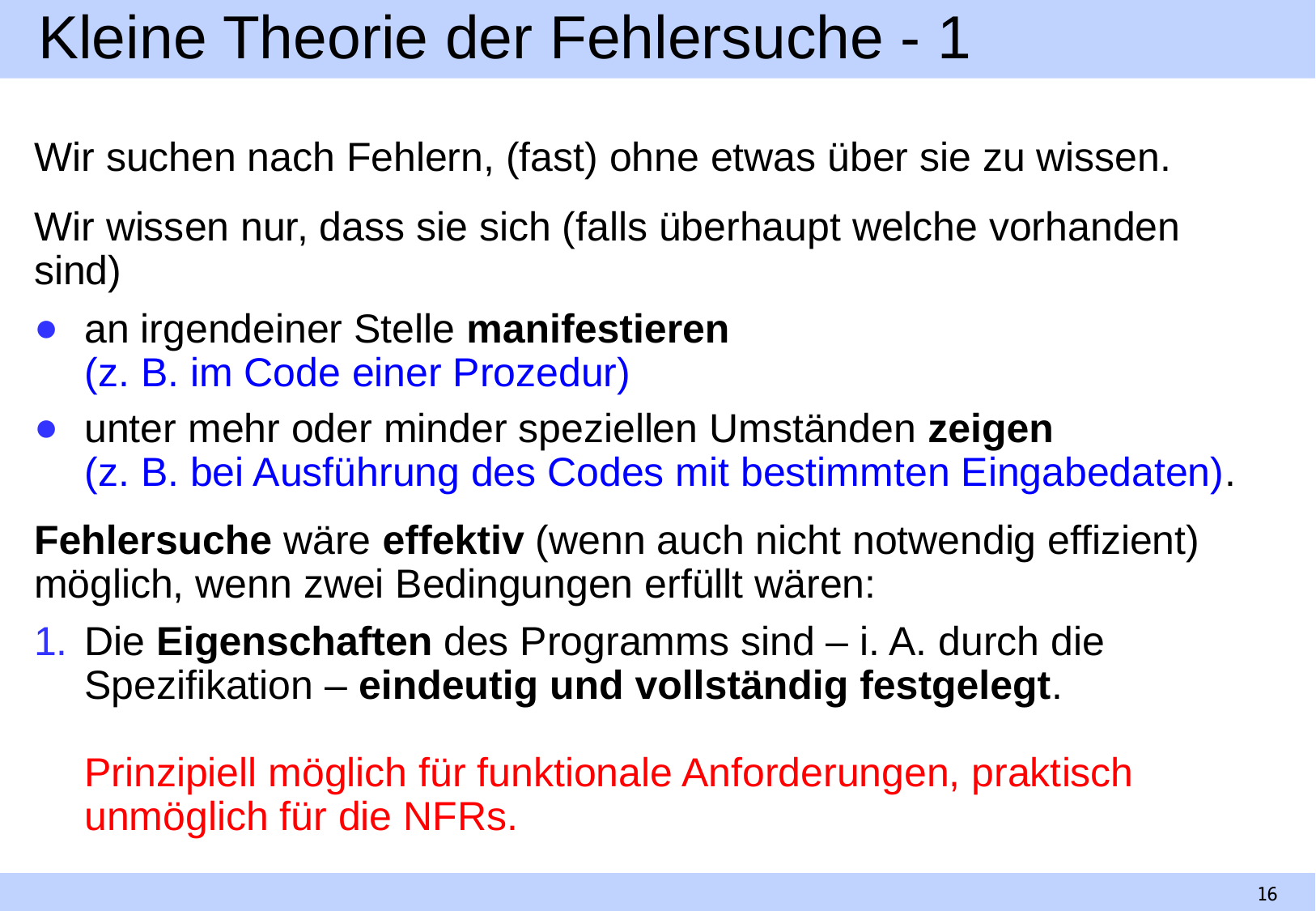

# Kleine Theorie der Fehlersuche - 1
Wir suchen nach Fehlern, (fast) ohne etwas über sie zu wissen.
Wir wissen nur, dass sie sich (falls überhaupt welche vorhanden sind)
an irgendeiner Stelle manifestieren
(z. B. im Code einer Prozedur)
unter mehr oder minder speziellen Umständen zeigen
(z. B. bei Ausführung des Codes mit bestimmten Eingabedaten).
Fehlersuche wäre effektiv (wenn auch nicht notwendig effizient) möglich, wenn zwei Bedingungen erfüllt wären:
Die Eigenschaften des Programms sind – i. A. durch die Spezifikation – eindeutig und vollständig festgelegt.
Prinzipiell möglich für funktionale Anforderungen, praktisch unmöglich für die NFRs.

16